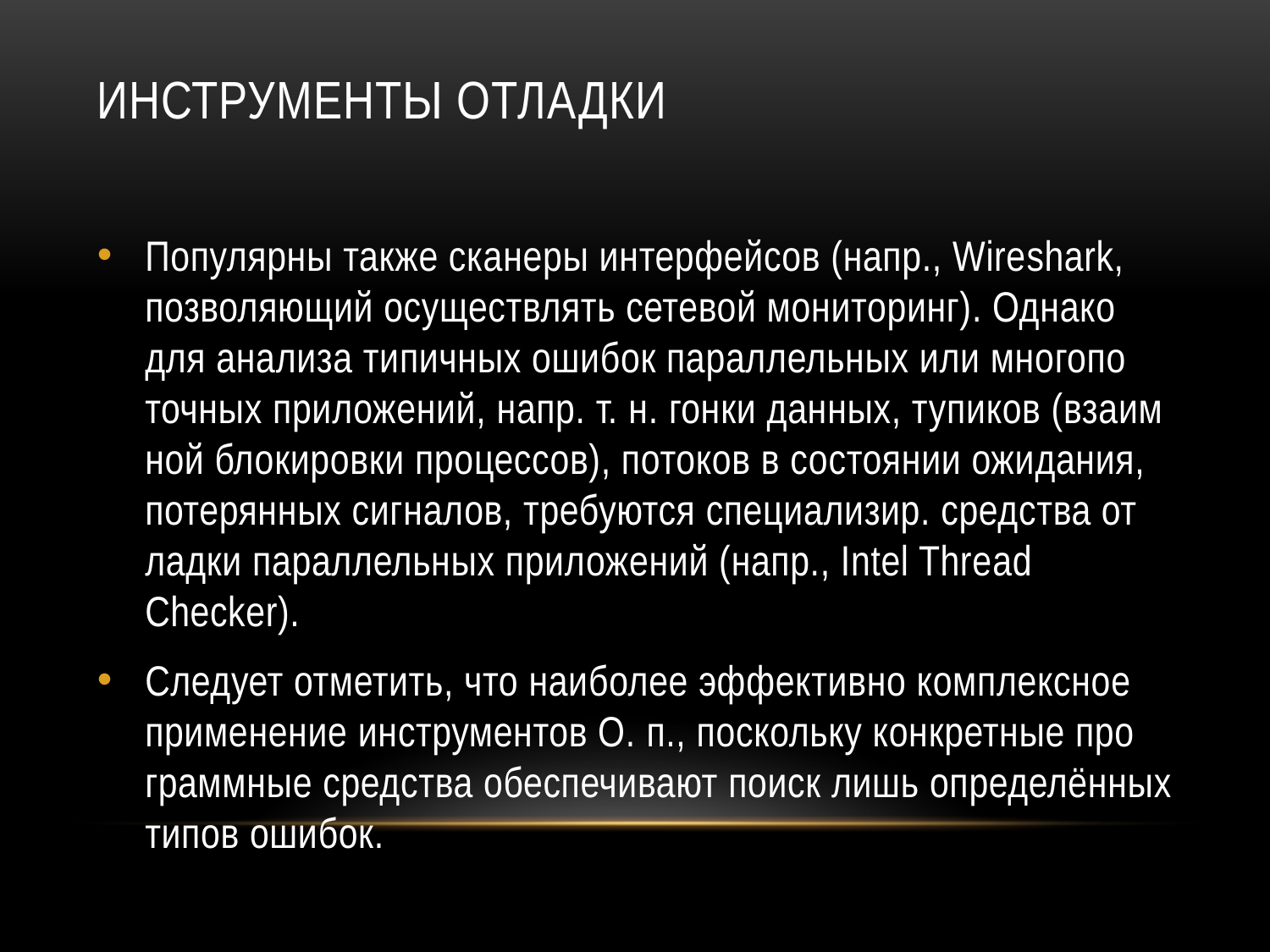

# Инструменты отладки
По­пу­ляр­ны так­же ска­не­ры ин­тер­фей­сов (напр., Wire­shark, по­зво­ляю­щий осу­ще­ст­в­лять се­те­вой мо­ни­то­ринг). Од­на­ко для ана­ли­за ти­пич­ных оши­бок па­рал­лель­ных или мно­го­по­точ­ных при­ло­же­ний, напр. т. н. гон­ки дан­ных, ту­пи­ков (вза­им­ной бло­ки­ров­ки про­цес­сов), по­то­ков в со­стоя­нии ожи­да­ния, по­те­рян­ных сиг­на­лов, тре­бу­ют­ся спе­циа­ли­зир. сред­ст­ва от­лад­ки па­рал­лель­ных при­ло­же­ний (напр., Intel Thre­ad Checker).
Сле­ду­ет от­ме­тить, что наи­бо­лее эф­фек­тив­но ком­плекс­ное при­ме­не­ние ин­ст­рументов О. п., по­сколь­ку кон­крет­ные про­грамм­ные сред­ст­ва обес­пе­чи­ва­ют по­иск лишь оп­ре­де­лён­ных ти­пов оши­бок.